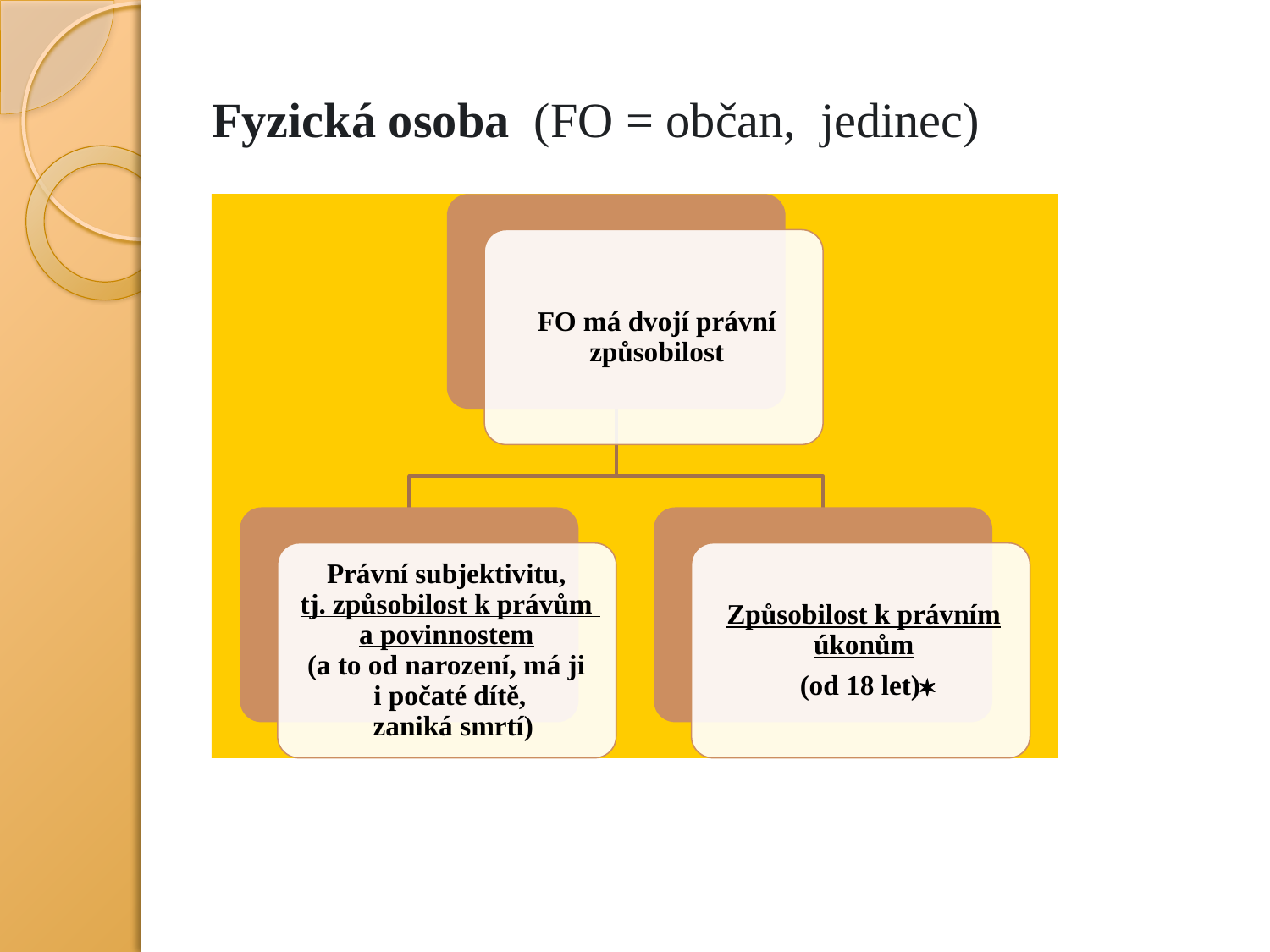

# Fyzická osoba  (FO = občan,  jedinec)
FO má dvojí právní způsobilost
Právní subjektivitu,
tj. způsobilost k právům
a povinnostem
(a to od narození, má ji
i počaté dítě,
 zaniká smrtí)
Způsobilost k právním úkonům
 (od 18 let)∗